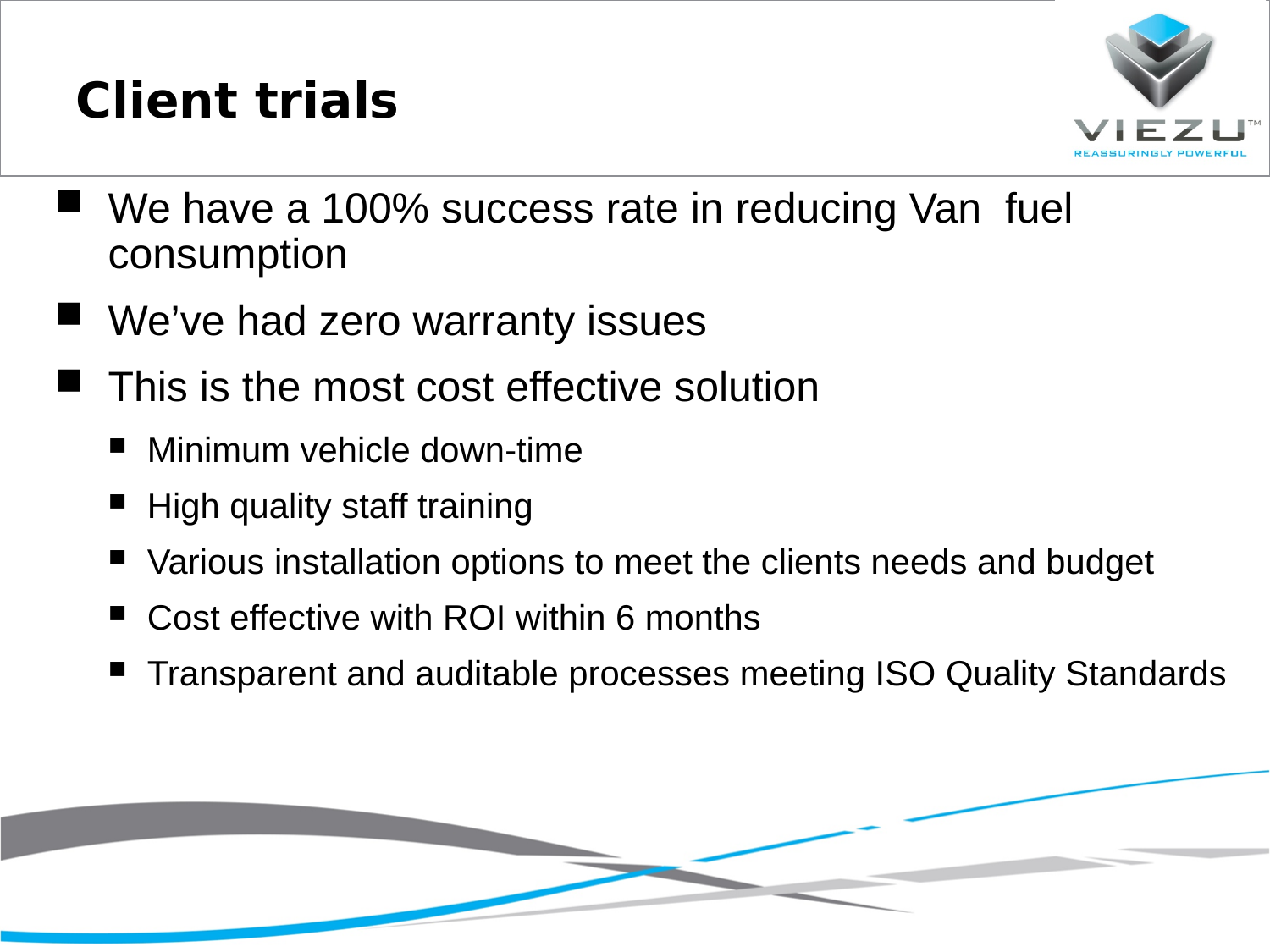

# Client trials
We have a 100% success rate in reducing Van  fuel consumption
We’ve had zero warranty issues
This is the most cost effective solution
Minimum vehicle down-time
High quality staff training
Various installation options to meet the clients needs and budget
Cost effective with ROI within 6 months
Transparent and auditable processes meeting ISO Quality Standards